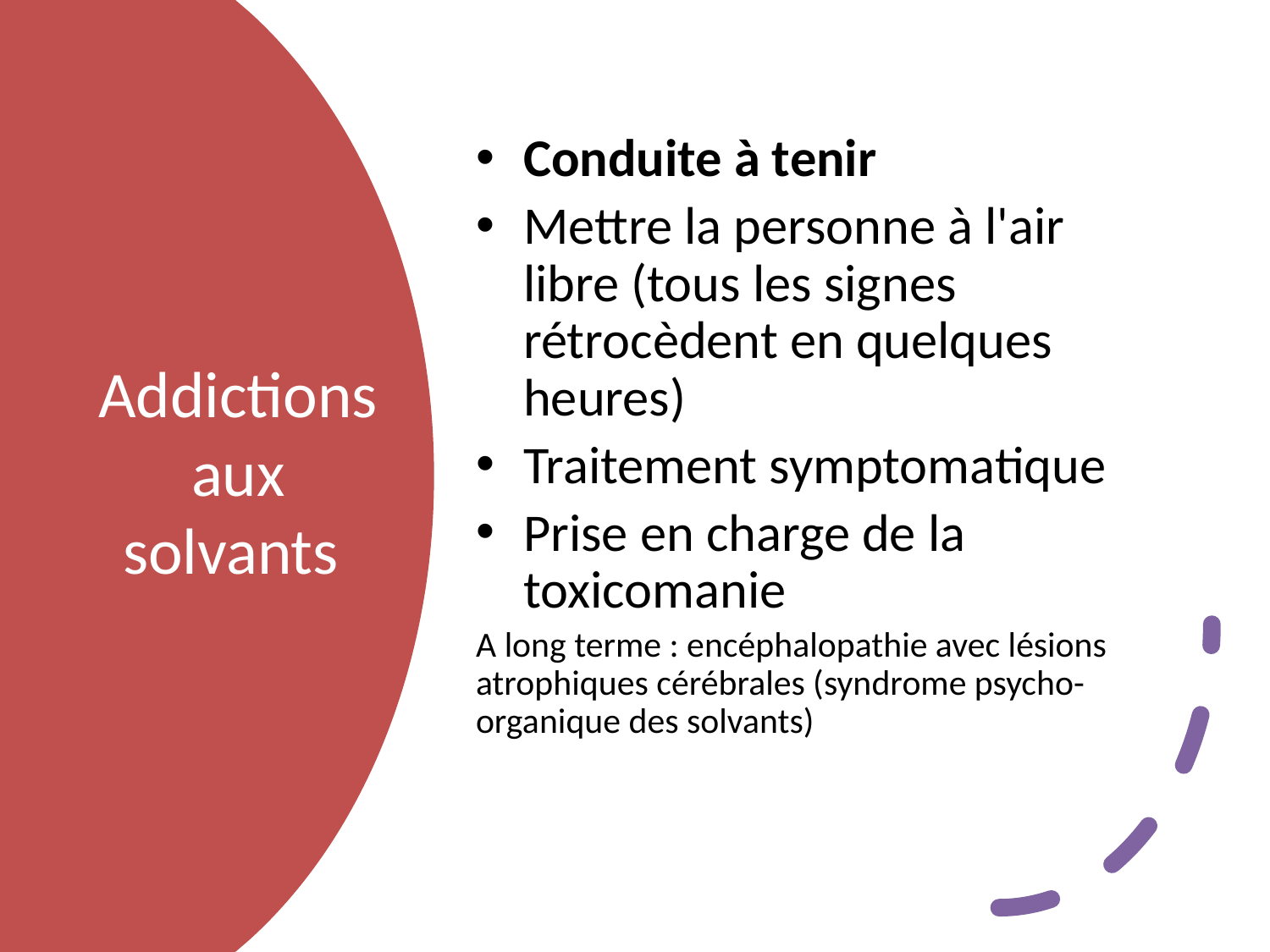

Conduite à tenir
Mettre la personne à l'air libre (tous les signes rétrocèdent en quelques heures)
Traitement symptomatique
Prise en charge de la toxicomanie
A long terme : encéphalopathie avec lésions atrophiques cérébrales (syndrome psycho-organique des solvants)

# Addictions aux solvants